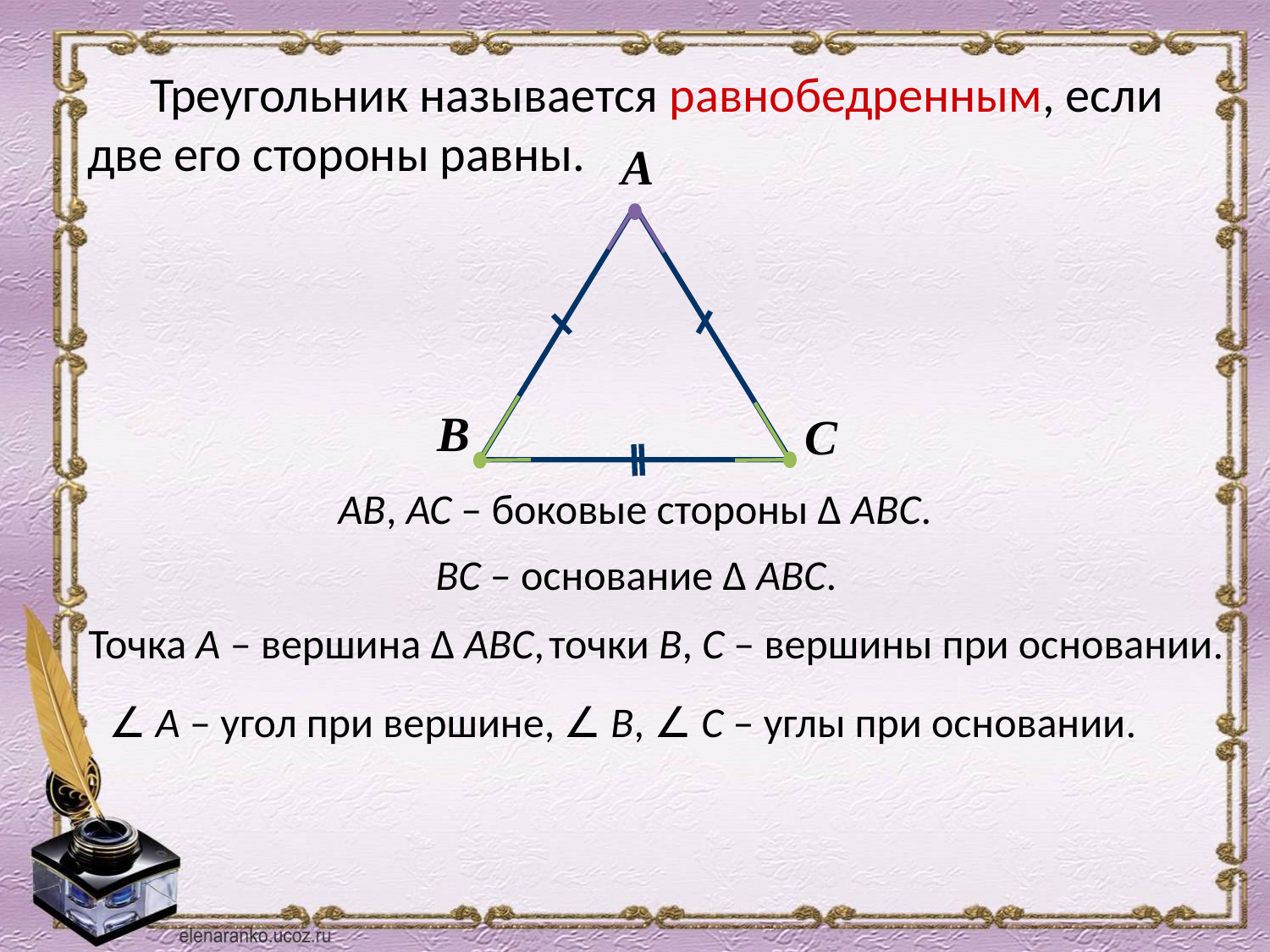

Треугольник называется равнобедренным, если две его стороны равны.
#
А

В
С

      Точка А – вершина ∆ АВС,
∠ А – угол при вершине,
∠ В, ∠ С – углы при основании.
ВС – основание ∆ АВС.

   точки В, С – вершины при основании.
АВ, АС – боковые стороны ∆ АВС.